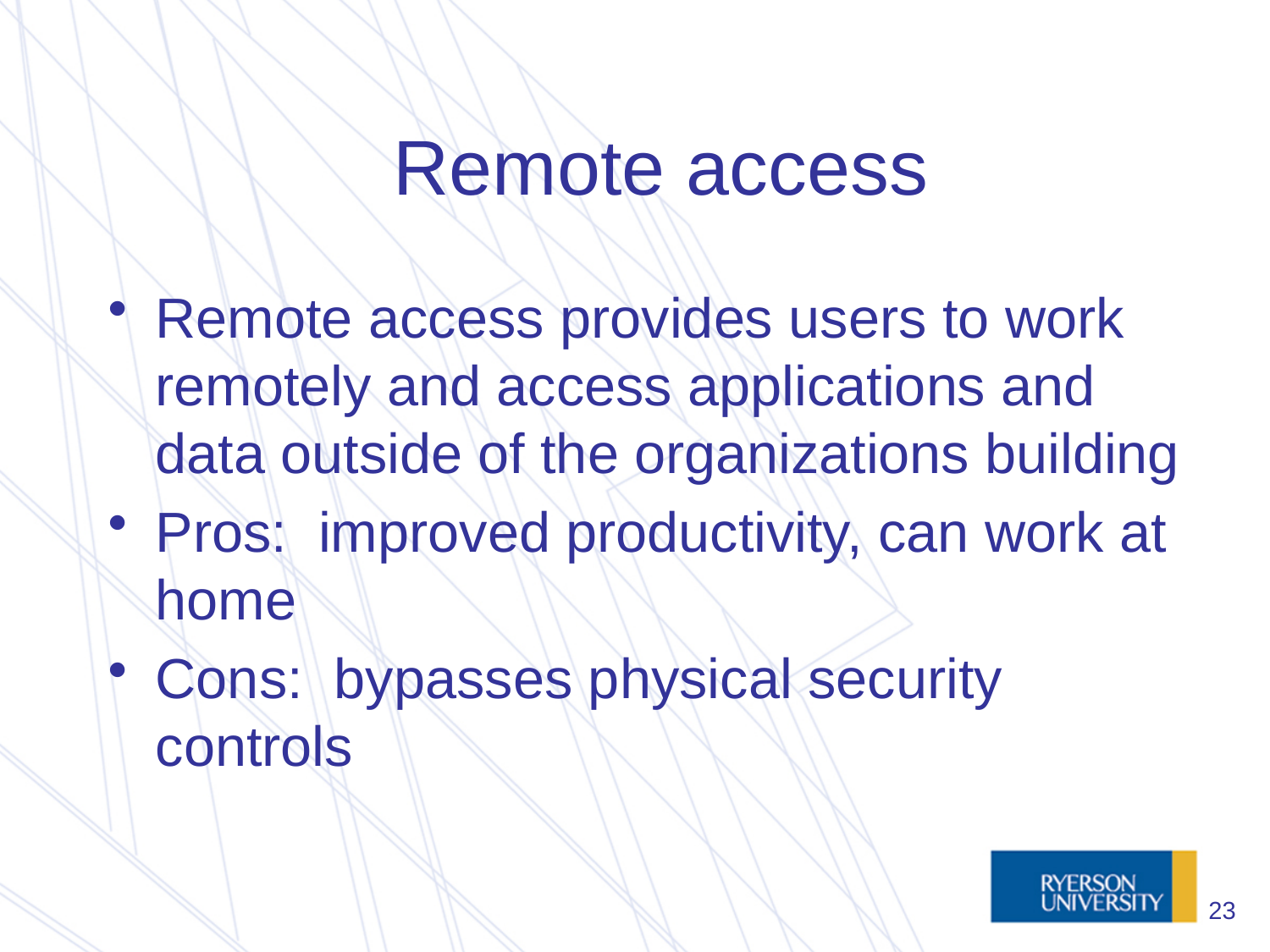

# Remote access
Remote access provides users to work remotely and access applications and data outside of the organizations building
Pros:  improved productivity, can work at home
Cons:  bypasses physical security controls
23